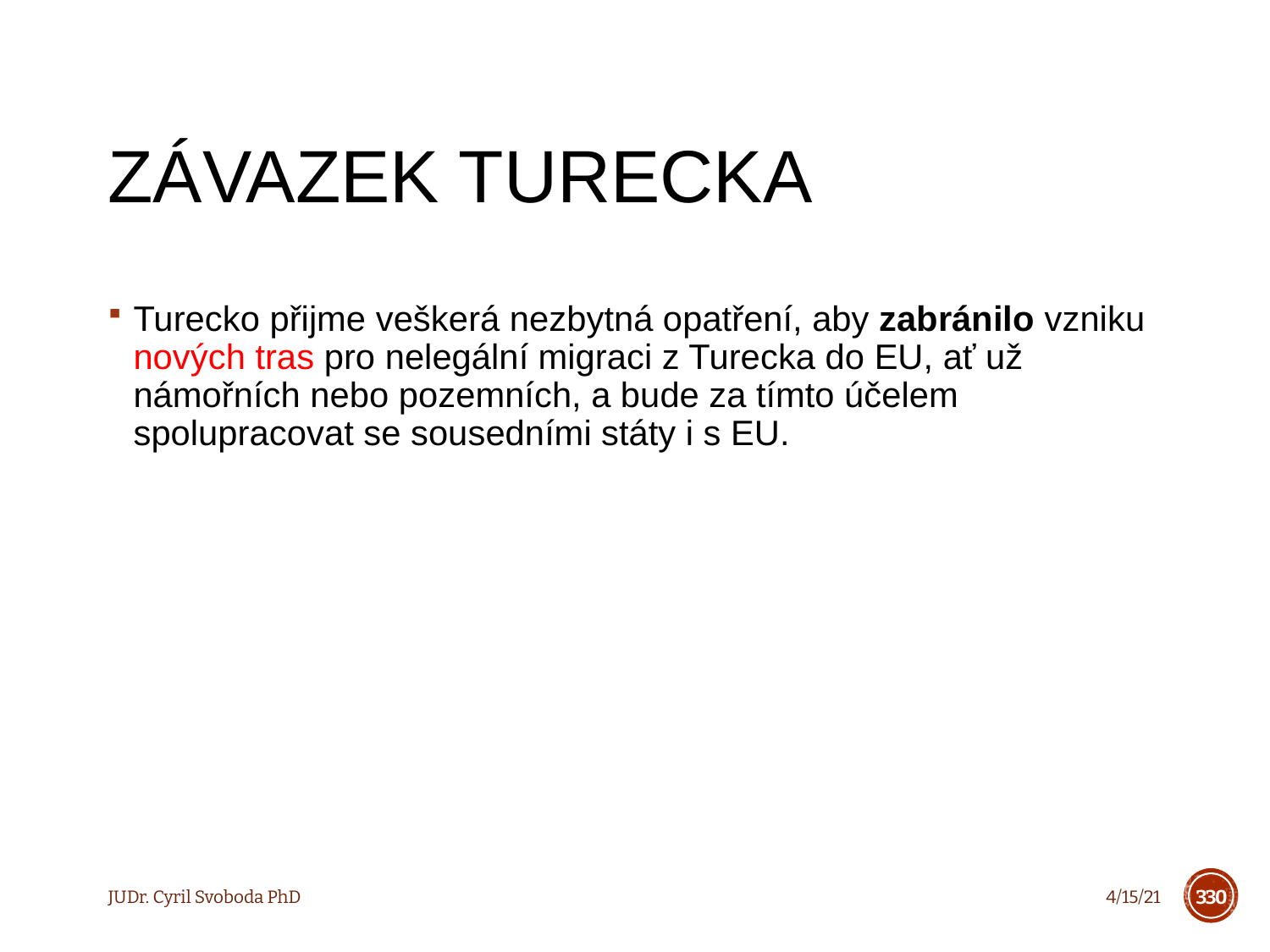

# Závazek Turecka
Turecko přijme veškerá nezbytná opatření, aby zabránilo vzniku nových tras pro nelegální migraci z Turecka do EU, ať už námořních nebo pozemních, a bude za tímto účelem spolupracovat se sousedními státy i s EU.

JUDr. Cyril Svoboda PhD
4/15/21
330